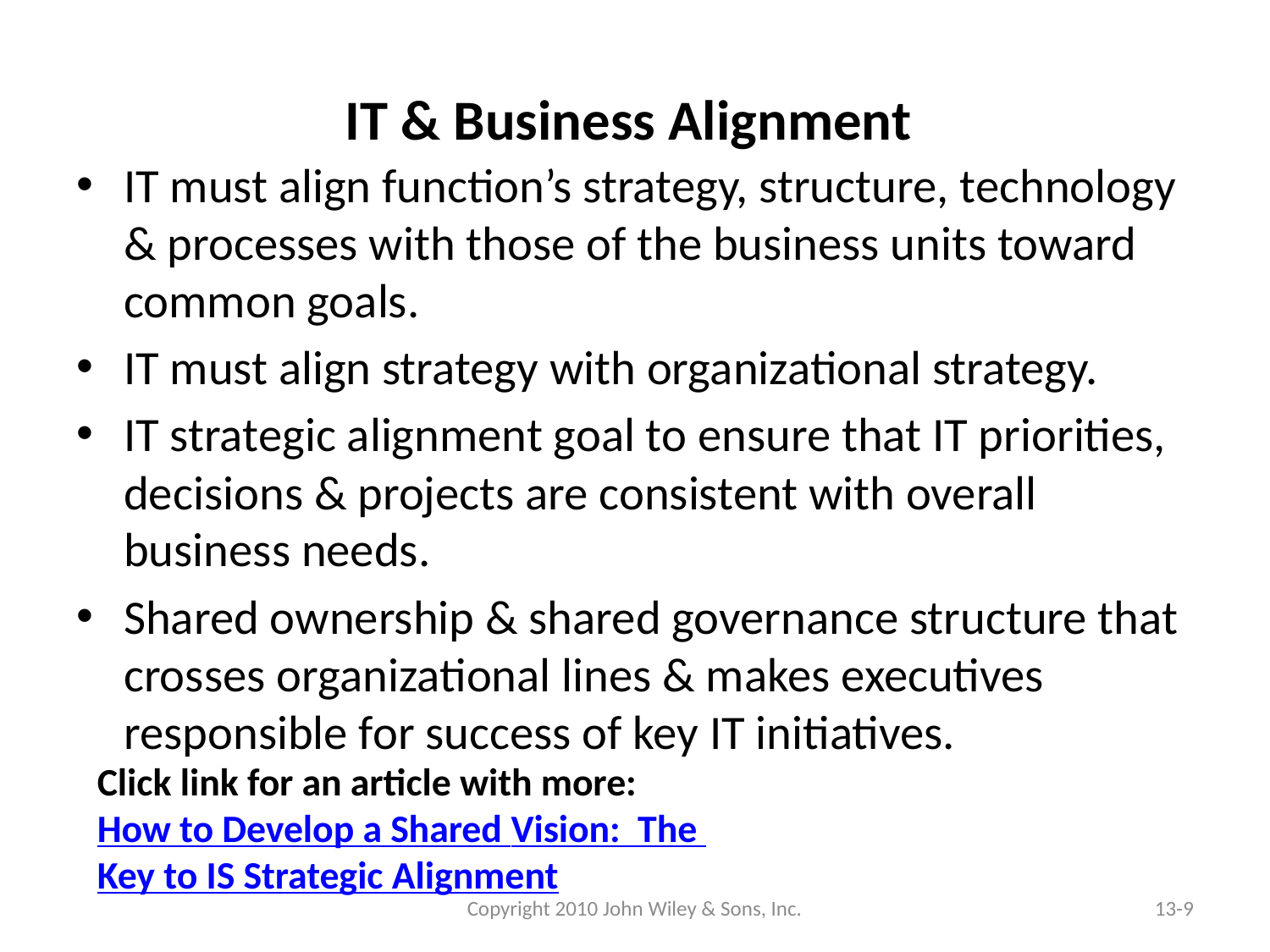

# IT & Business Alignment
IT must align function’s strategy, structure, technology & processes with those of the business units toward common goals.
IT must align strategy with organizational strategy.
IT strategic alignment goal to ensure that IT priorities, decisions & projects are consistent with overall business needs.
Shared ownership & shared governance structure that crosses organizational lines & makes executives responsible for success of key IT initiatives.
Click link for an article with more:  How to Develop a Shared Vision:  The Key to IS Strategic Alignment
Copyright 2010 John Wiley & Sons, Inc.
13-9